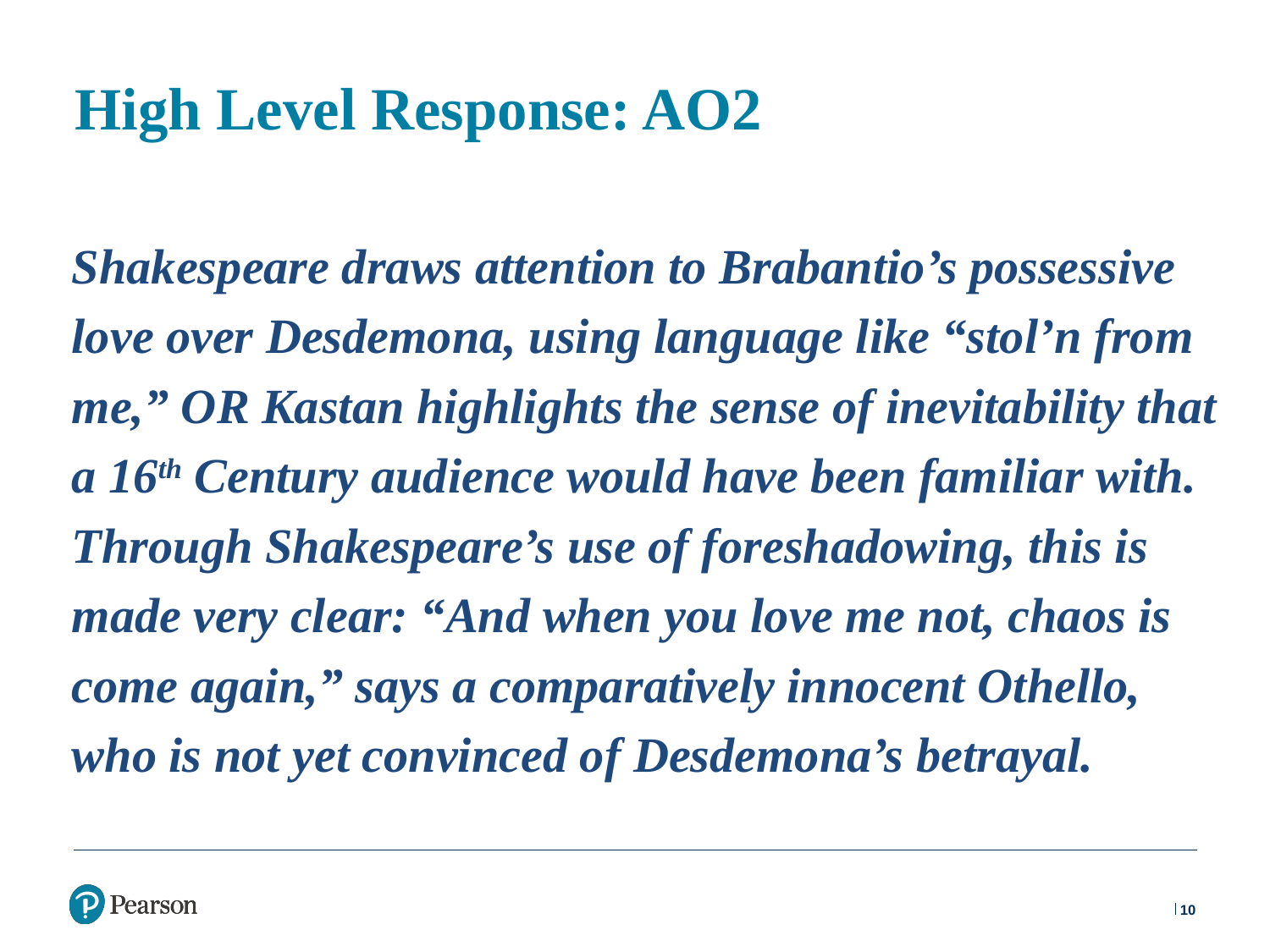

# High Level Response: AO2

Shakespeare draws attention to Brabantio’s possessive love over Desdemona, using language like “stol’n from me,” OR Kastan highlights the sense of inevitability that a 16th Century audience would have been familiar with. Through Shakespeare’s use of foreshadowing, this is made very clear: “And when you love me not, chaos is come again,” says a comparatively innocent Othello, who is not yet convinced of Desdemona’s betrayal.
10